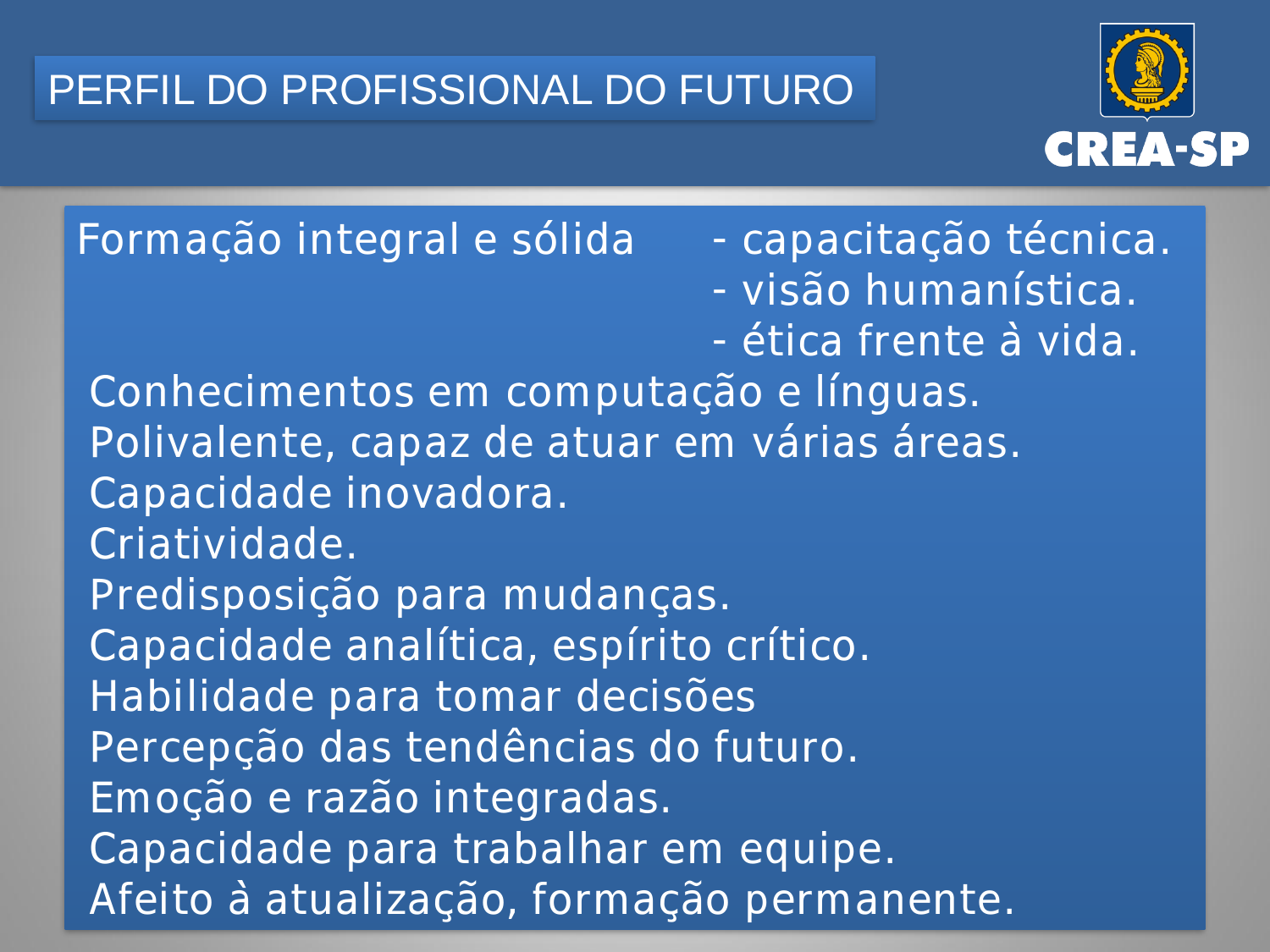

PERFIL DO PROFISSIONAL DO FUTURO
Formação integral e sólida 	- capacitação técnica.
                                             	- visão humanística.
                                             	- ética frente à vida.
 Conhecimentos em computação e línguas.
 Polivalente, capaz de atuar em várias áreas.
 Capacidade inovadora.
 Criatividade.
 Predisposição para mudanças.
 Capacidade analítica, espírito crítico.
 Habilidade para tomar decisões
 Percepção das tendências do futuro.
 Emoção e razão integradas.
 Capacidade para trabalhar em equipe.
 Afeito à atualização, formação permanente.